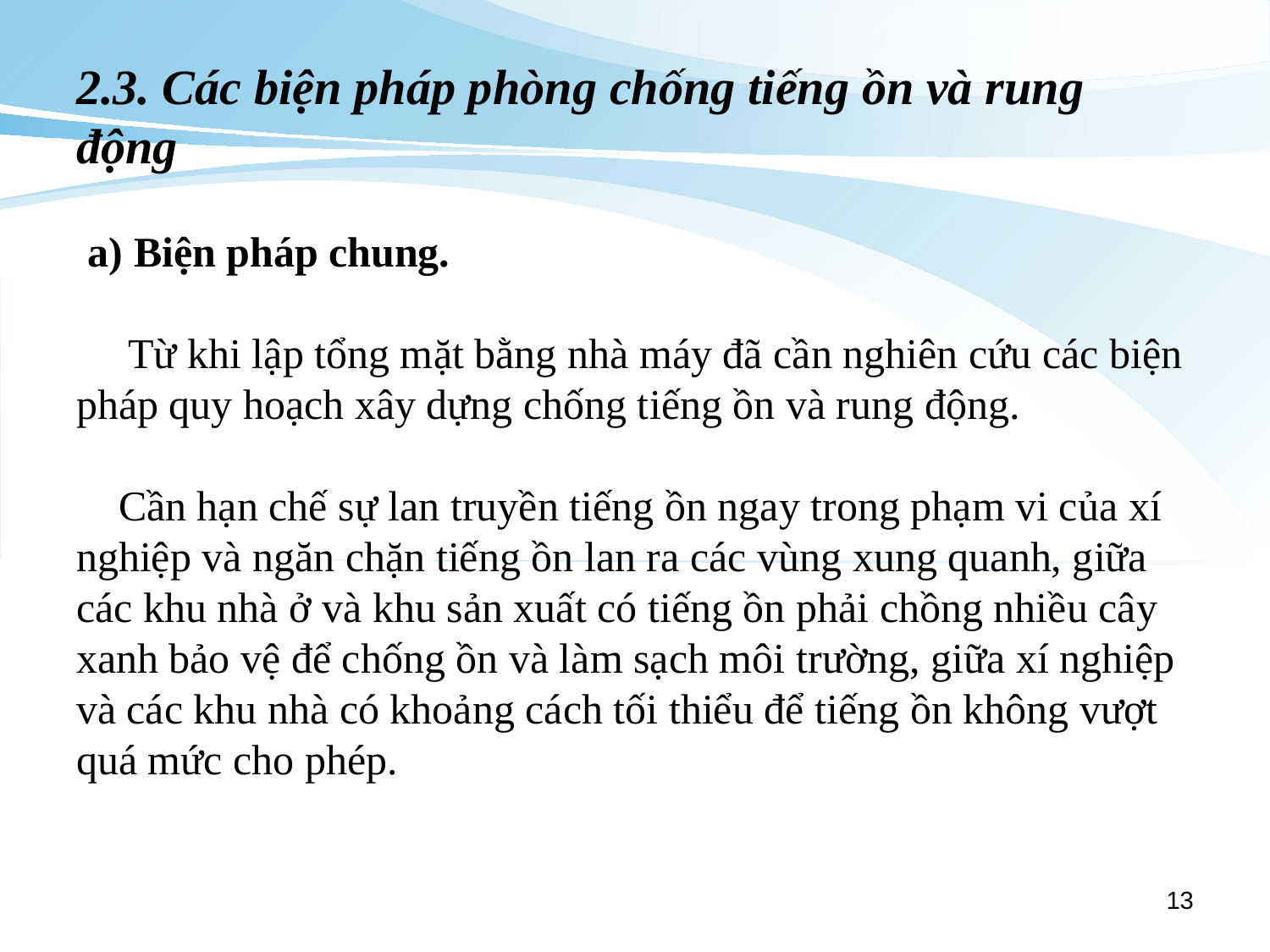

2.3. Các biện pháp phòng chống tiếng ồn và rung động
 a) Biện pháp chung.
     Từ khi lập tổng mặt bằng nhà máy đã cần nghiên cứu các biện pháp quy hoạch xây dựng chống tiếng ồn và rung động.
    Cần hạn chế sự lan truyền tiếng ồn ngay trong phạm vi của xí nghiệp và ngăn chặn tiếng ồn lan ra các vùng xung quanh, giữa các khu nhà ở và khu sản xuất có tiếng ồn phải chồng nhiều cây xanh bảo vệ để chống ồn và làm sạch môi trường, giữa xí nghiệp và các khu nhà có khoảng cách tối thiểu để tiếng ồn không vượt quá mức cho phép.
13